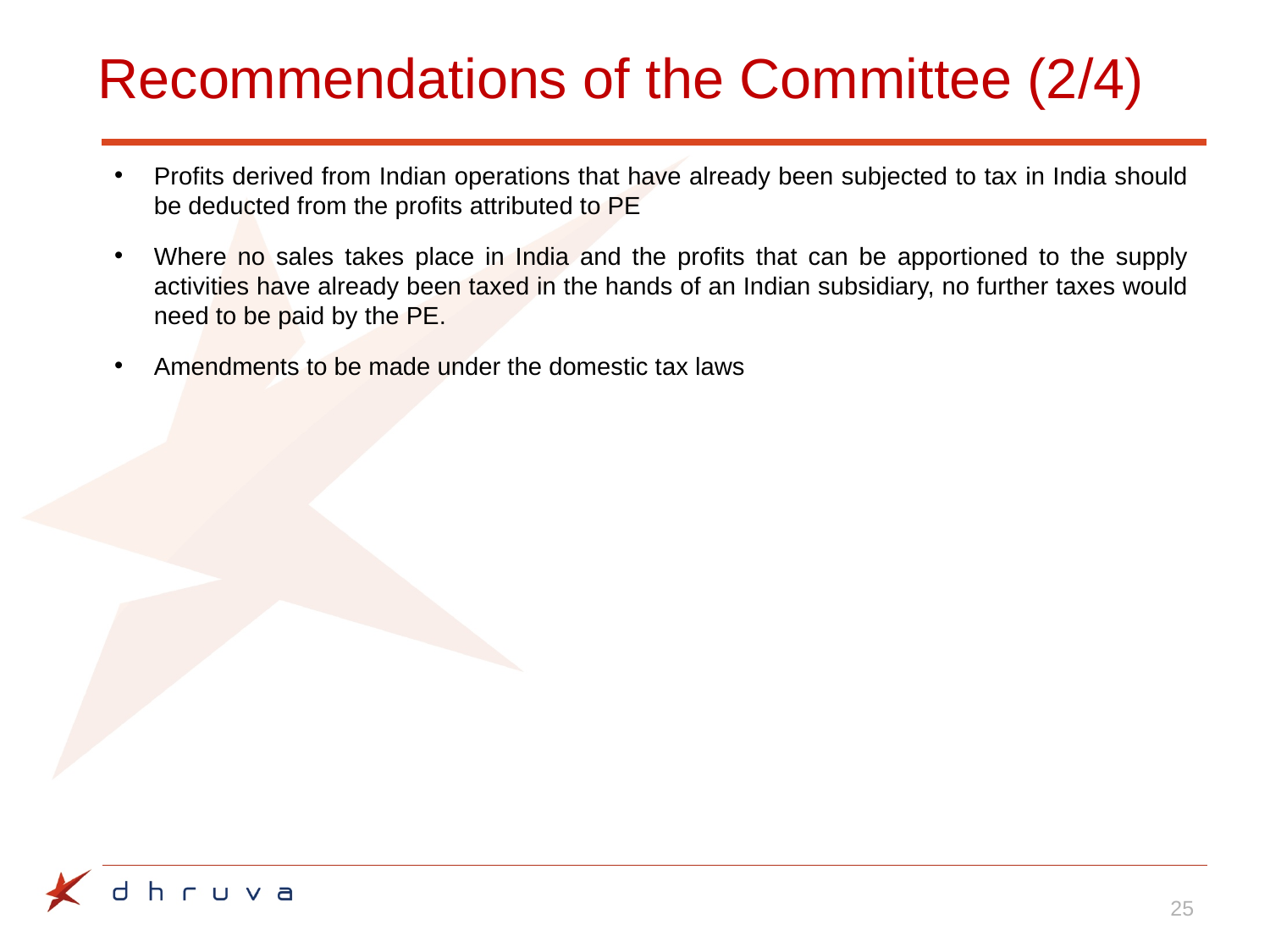

Recommendations of the Committee (2/4)
Profits derived from Indian operations that have already been subjected to tax in India should be deducted from the profits attributed to PE
Where no sales takes place in India and the profits that can be apportioned to the supply activities have already been taxed in the hands of an Indian subsidiary, no further taxes would need to be paid by the PE.
Amendments to be made under the domestic tax laws
25